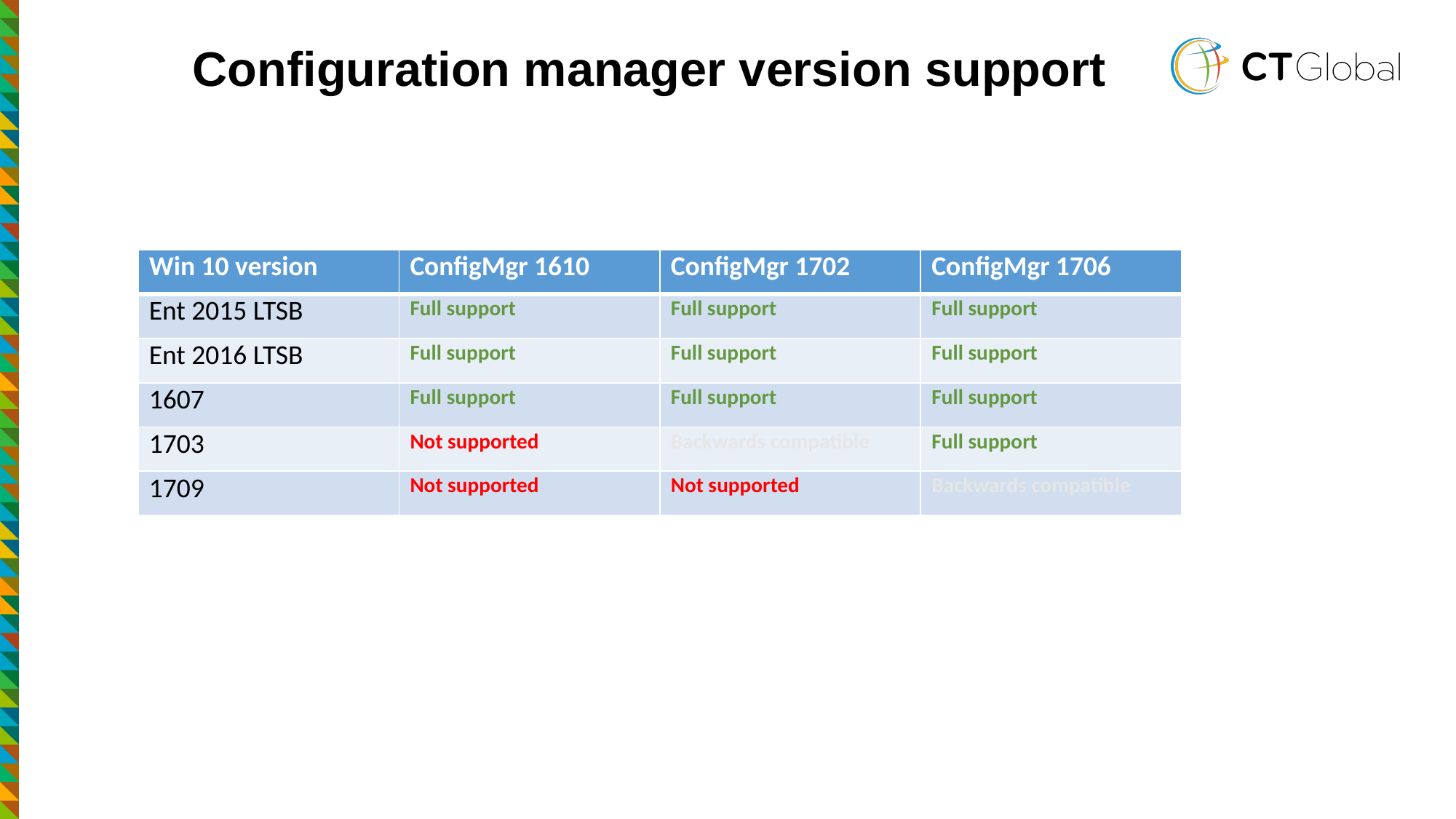

# Configuration manager version support
| Win 10 version | ConfigMgr 1610 | ConfigMgr 1702 | ConfigMgr 1706 |
| --- | --- | --- | --- |
| Ent 2015 LTSB | Full support | Full support | Full support |
| Ent 2016 LTSB | Full support | Full support | Full support |
| 1607 | Full support | Full support | Full support |
| 1703 | Not supported | Backwards compatible | Full support |
| 1709 | Not supported | Not supported | Backwards compatible |